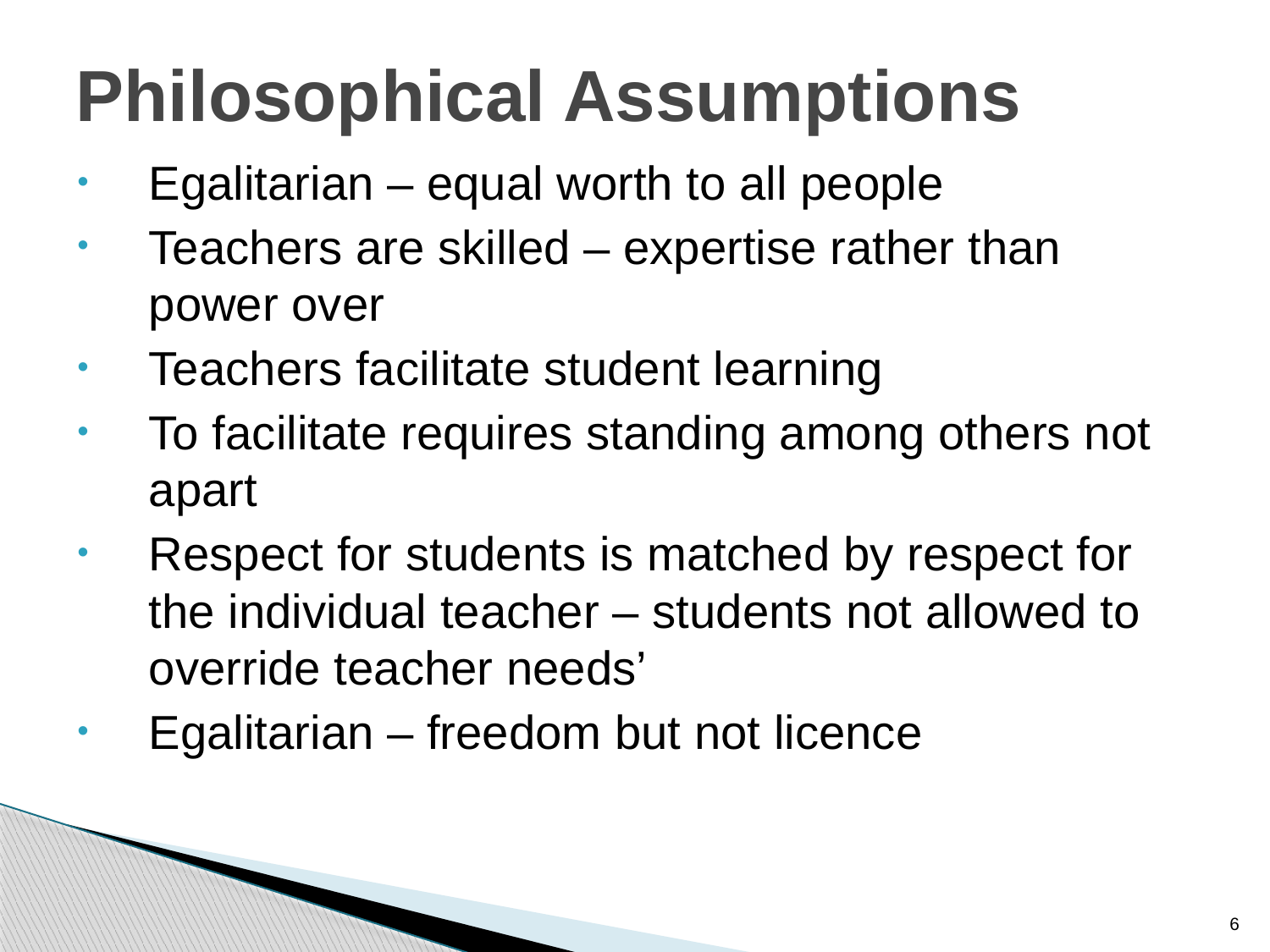

# Philosophical Assumptions
Egalitarian – equal worth to all people
Teachers are skilled – expertise rather than power over
Teachers facilitate student learning
To facilitate requires standing among others not apart
Respect for students is matched by respect for the individual teacher – students not allowed to override teacher needs’
Egalitarian – freedom but not licence
6